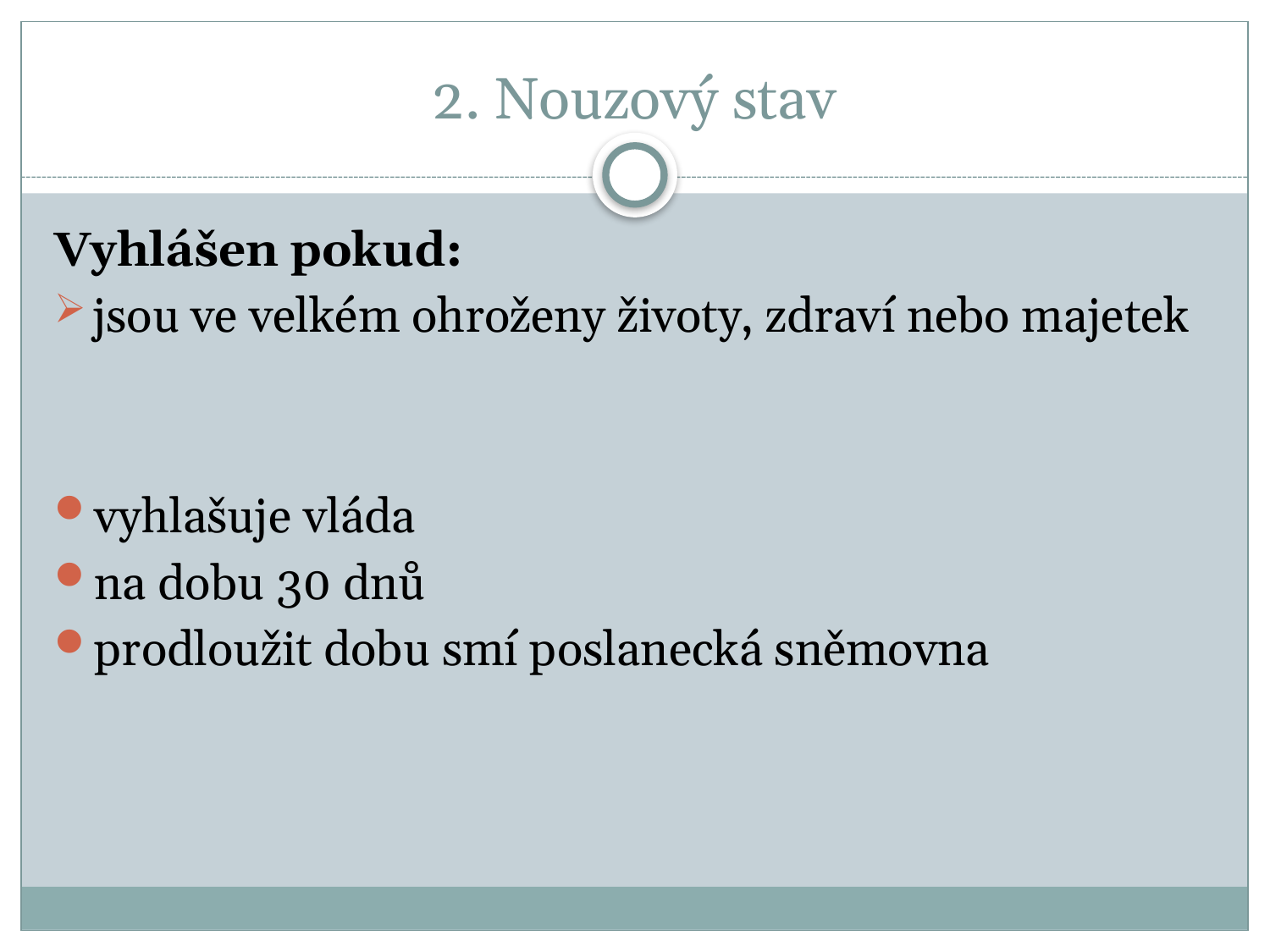

# 2. Nouzový stav
Vyhlášen pokud:
jsou ve velkém ohroženy životy, zdraví nebo majetek

vyhlašuje vláda
na dobu 30 dnů
prodloužit dobu smí poslanecká sněmovna